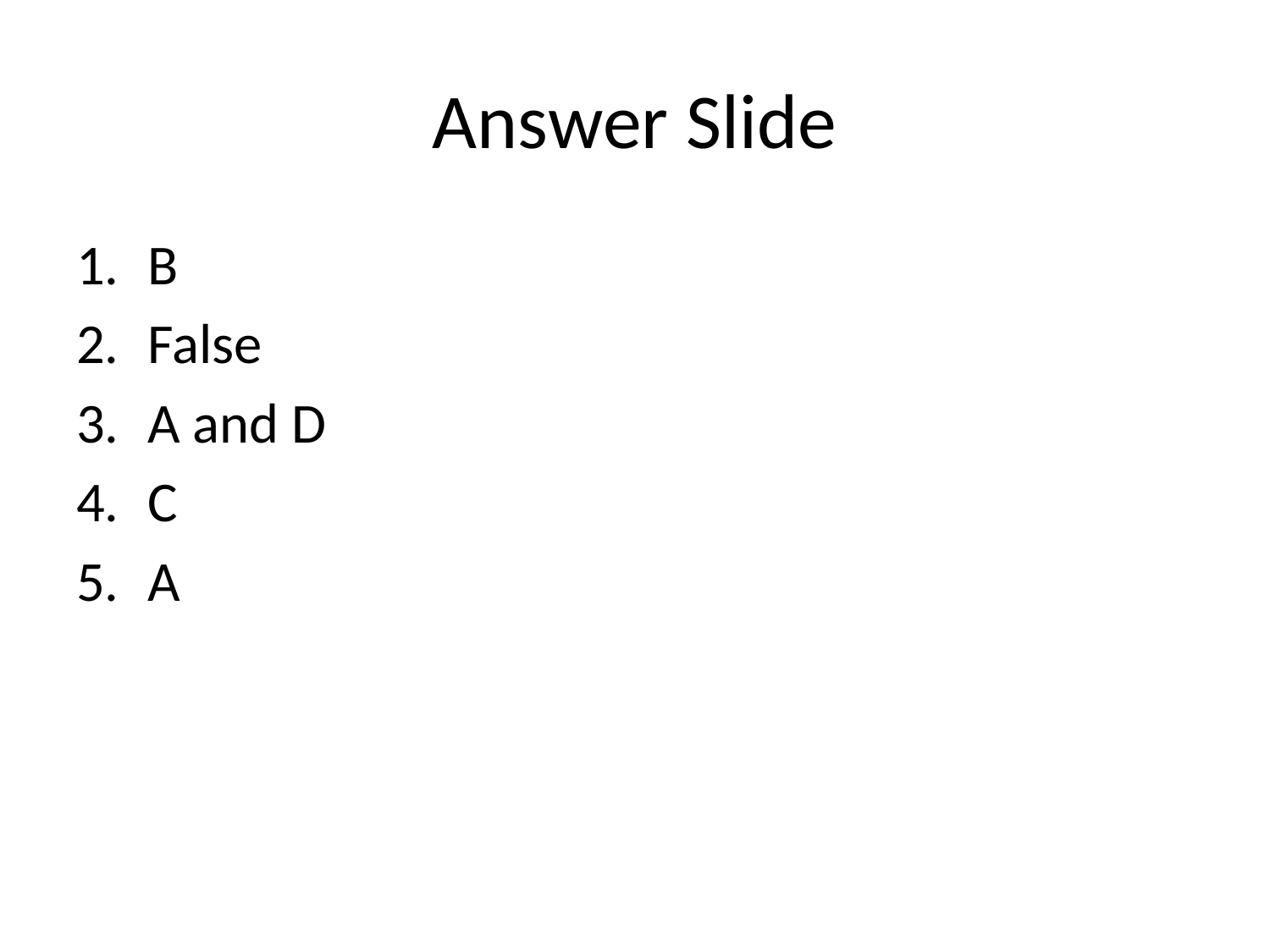

# Answer Slide
B
False
A and D
C
A